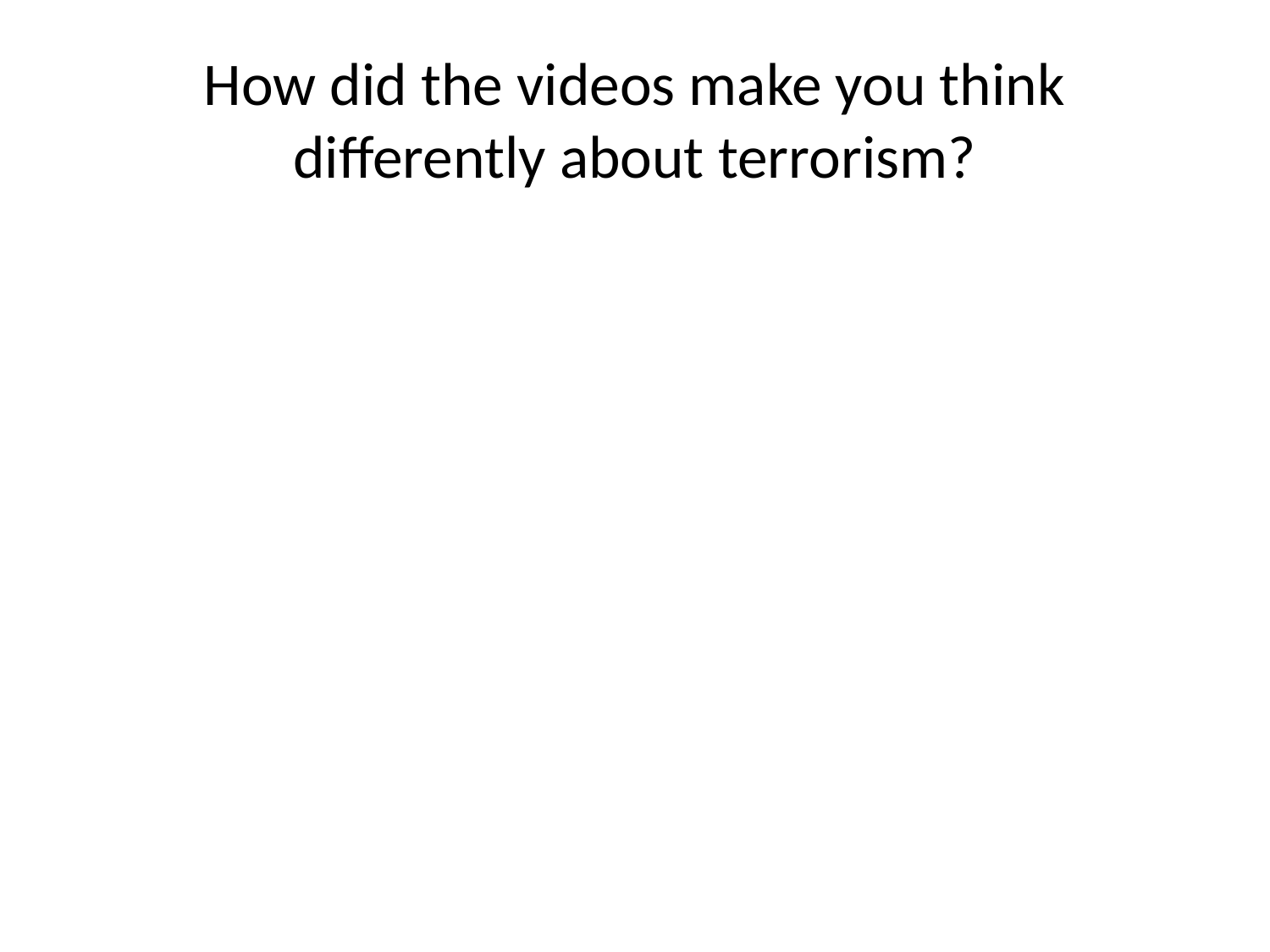

# How did the videos make you think differently about terrorism?